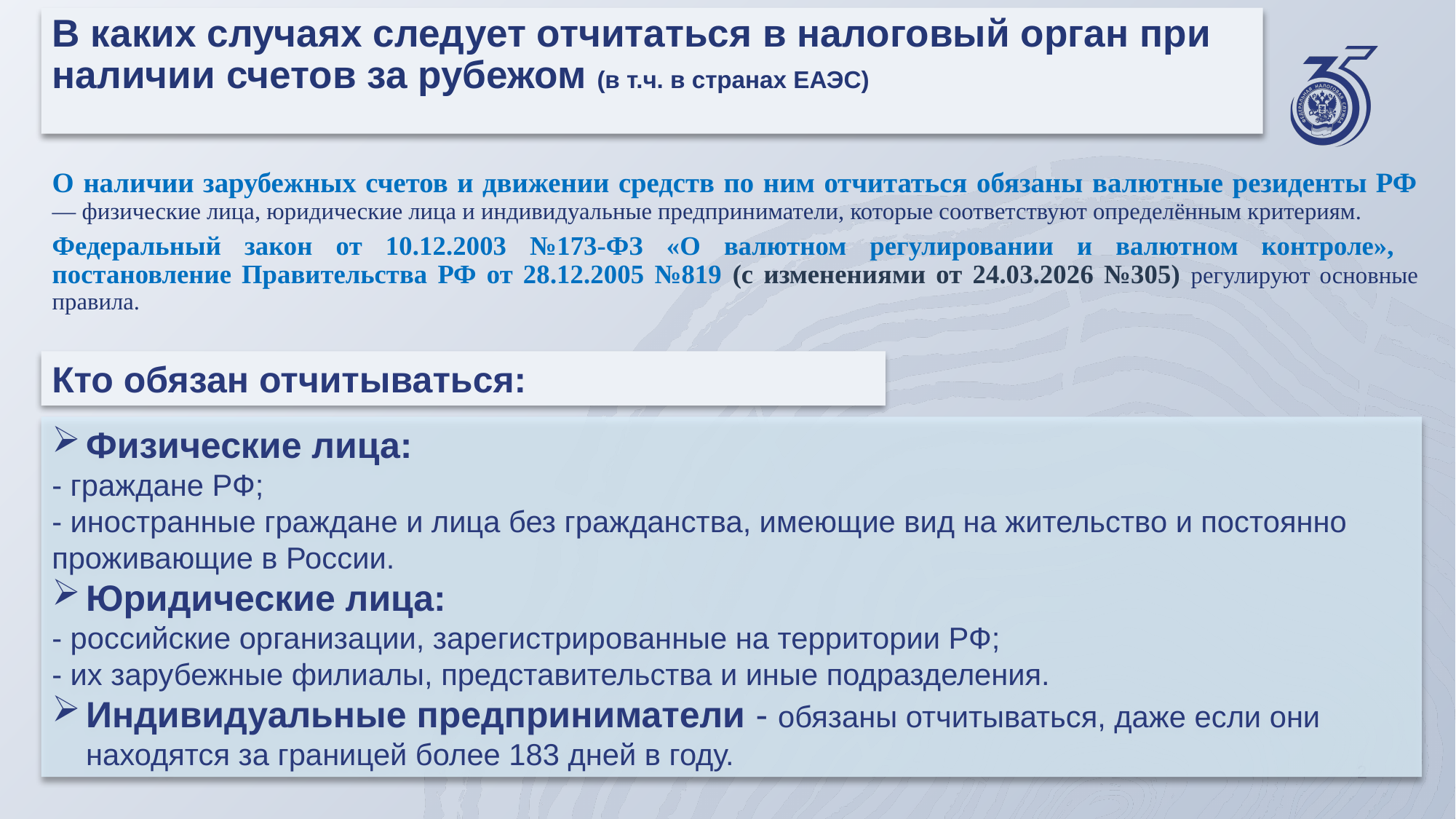

# В каких случаях следует отчитаться в налоговый орган при наличии счетов за рубежом (в т.ч. в странах ЕАЭС)
О наличии зарубежных счетов и движении средств по ним отчитаться обязаны валютные резиденты РФ — физические лица, юридические лица и индивидуальные предприниматели, которые соответствуют определённым критериям.
Федеральный закон от 10.12.2003 №173-ФЗ «О валютном регулировании и валютном контроле»,  постановление Правительства РФ от 28.12.2005 №819 (с изменениями от 24.03.2026 №305) регулируют основные правила.

Кто обязан отчитываться:
Физические лица:
- граждане РФ;
- иностранные граждане и лица без гражданства, имеющие вид на жительство и постоянно проживающие в России.
Юридические лица:
- российские организации, зарегистрированные на территории РФ;
- их зарубежные филиалы, представительства и иные подразделения.
Индивидуальные предприниматели - обязаны отчитываться, даже если они находятся за границей более 183 дней в году.
2